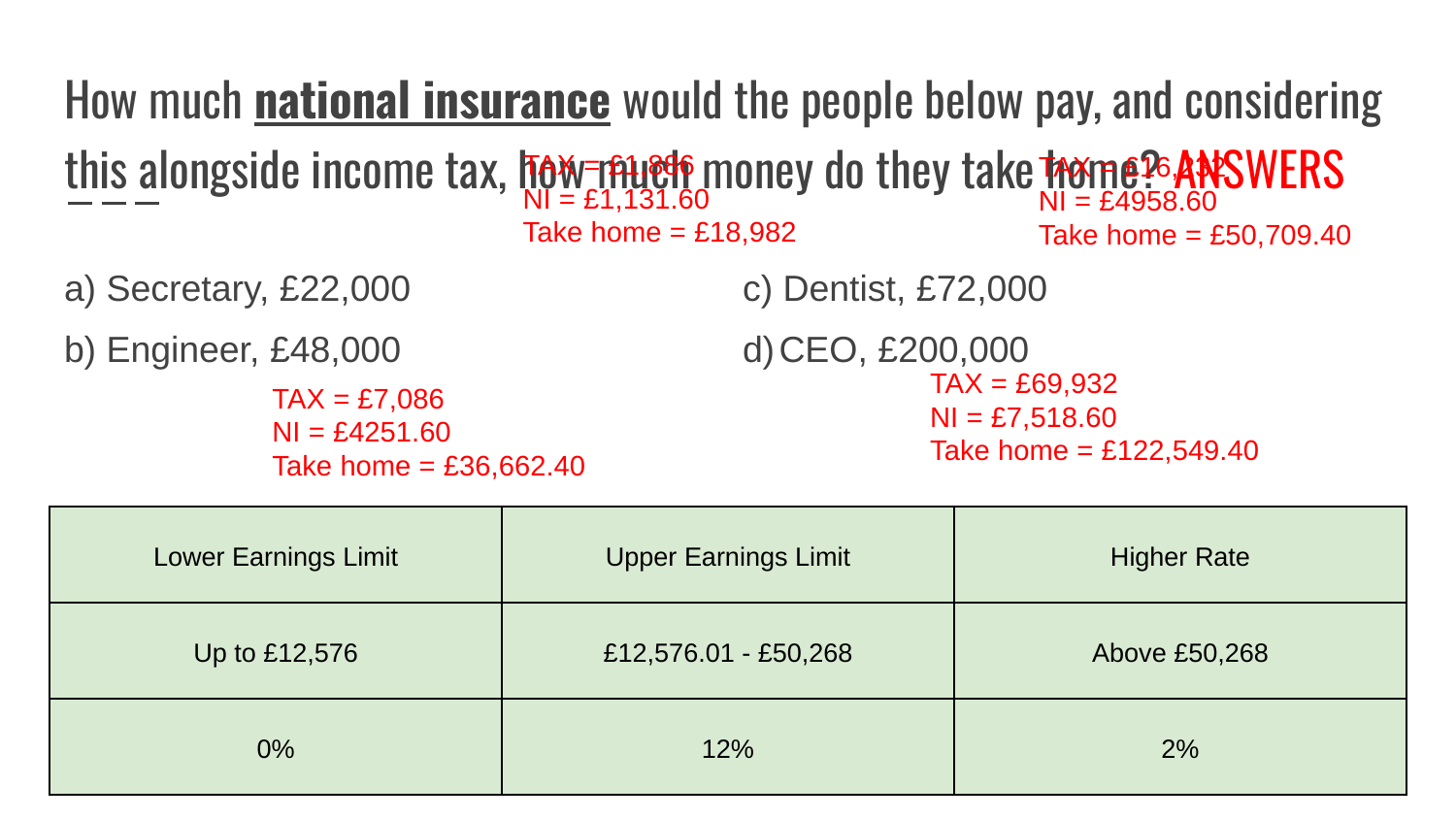

# How much national insurance would the people below pay, and considering this alongside income tax, how much money do they take home? ANSWERS
TAX = £1,886
NI = £1,131.60
Take home = £18,982
TAX = £16,232
NI = £4958.60
Take home = £50,709.40
a) Secretary, £22,000
b) Engineer, £48,000
c) Dentist, £72,000
d)	CEO, £200,000
TAX = £69,932
NI = £7,518.60
Take home = £122,549.40
TAX = £7,086
NI = £4251.60
Take home = £36,662.40
| Lower Earnings Limit | Upper Earnings Limit | Higher Rate |
| --- | --- | --- |
| Up to £12,576 | £12,576.01 - £50,268 | Above £50,268 |
| 0% | 12% | 2% |